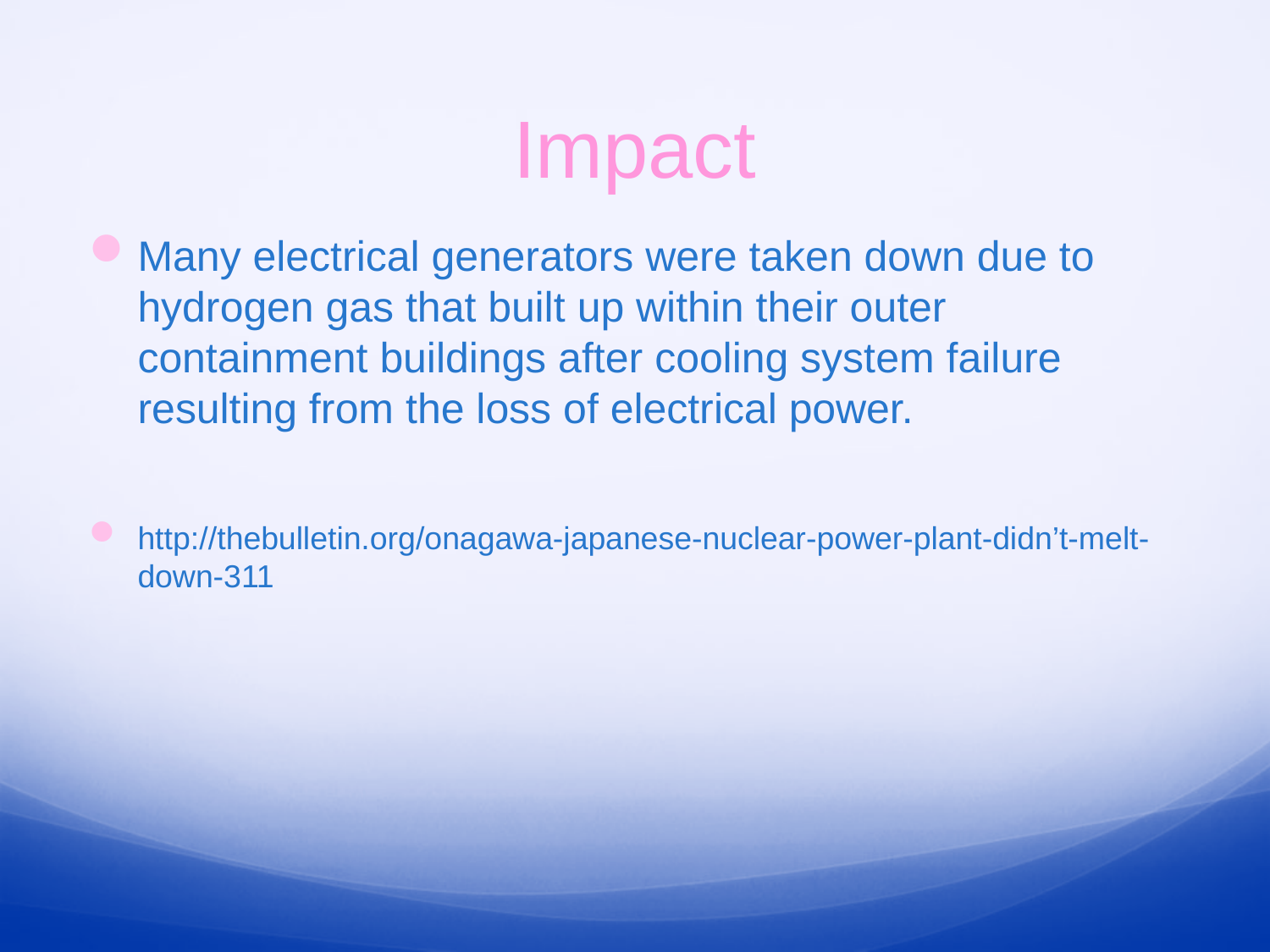

# Impact
Many electrical generators were taken down due to hydrogen gas that built up within their outer containment buildings after cooling system failure resulting from the loss of electrical power.
http://thebulletin.org/onagawa-japanese-nuclear-power-plant-didn’t-melt-down-311